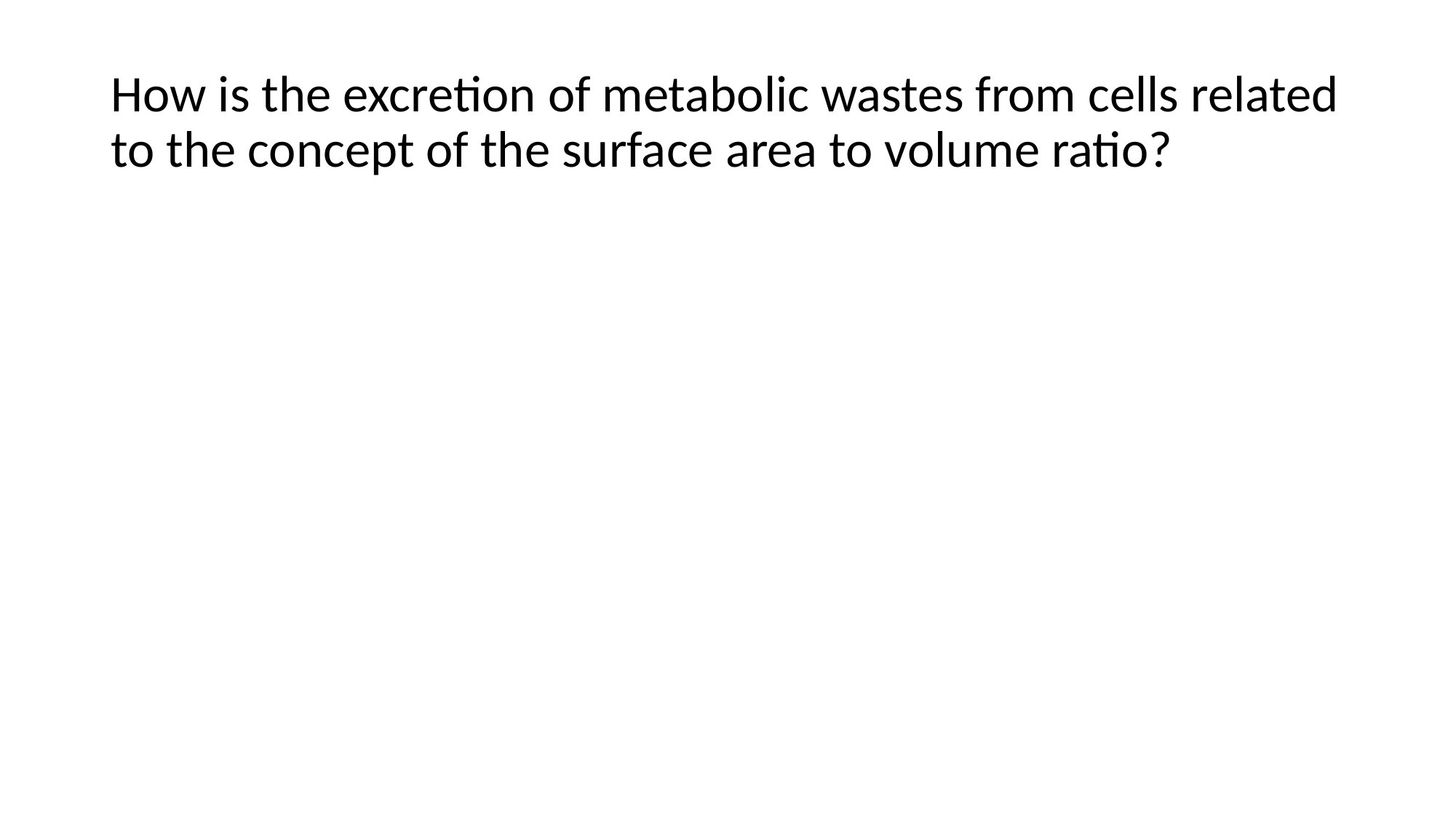

# How is the excretion of metabolic wastes from cells related to the concept of the surface area to volume ratio?